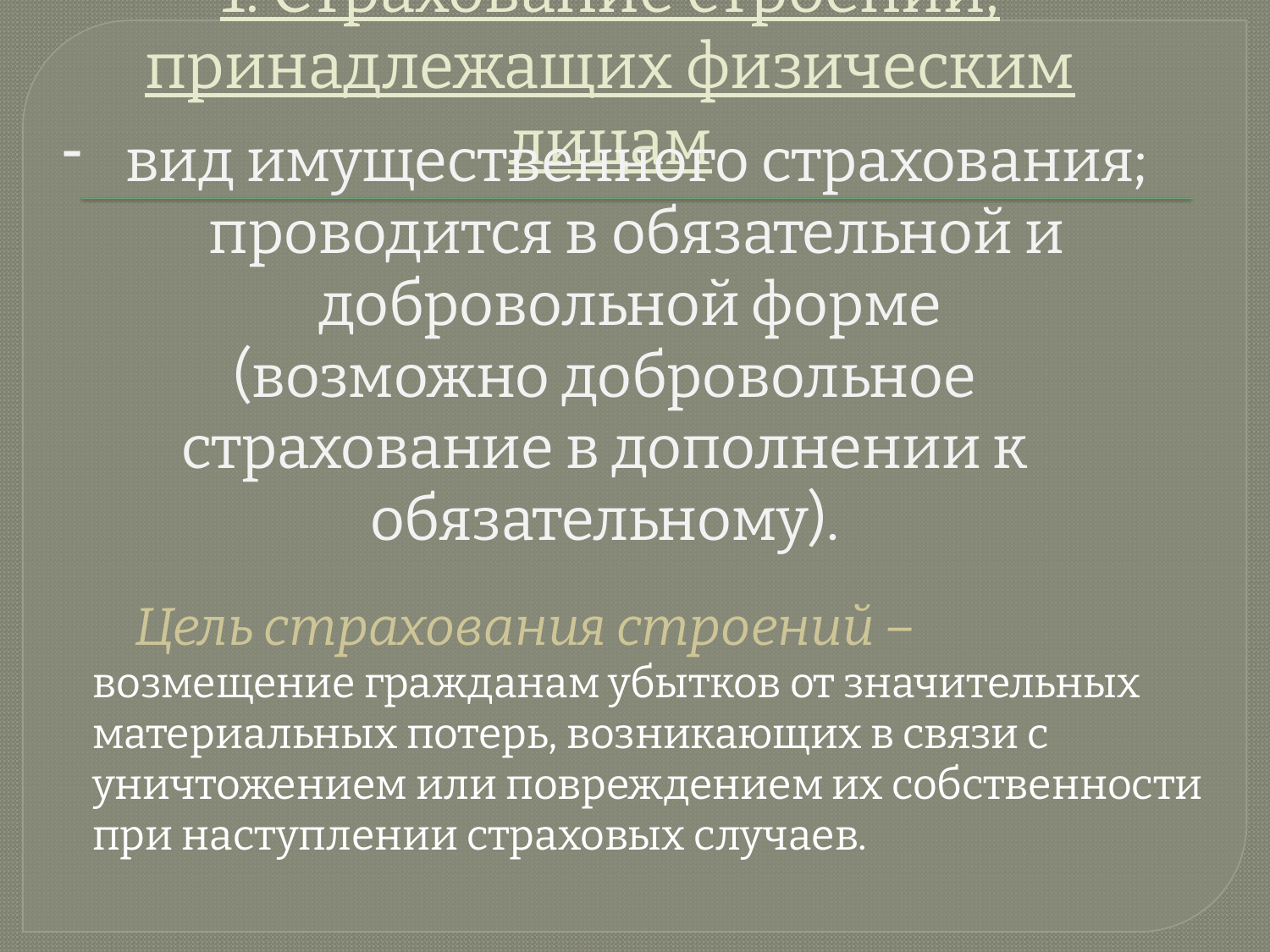

# 1. Страхование строений, принадлежащих физическим лицам
вид имущественного страхования; проводится в обязательной и добровольной форме
(возможно добровольное страхование в дополнении к обязательному).
    Цель страхования строений –
возмещение гражданам убытков от значительных материальных потерь, возникающих в связи с уничтожением или повреждением их собственности  при наступлении страховых случаев.